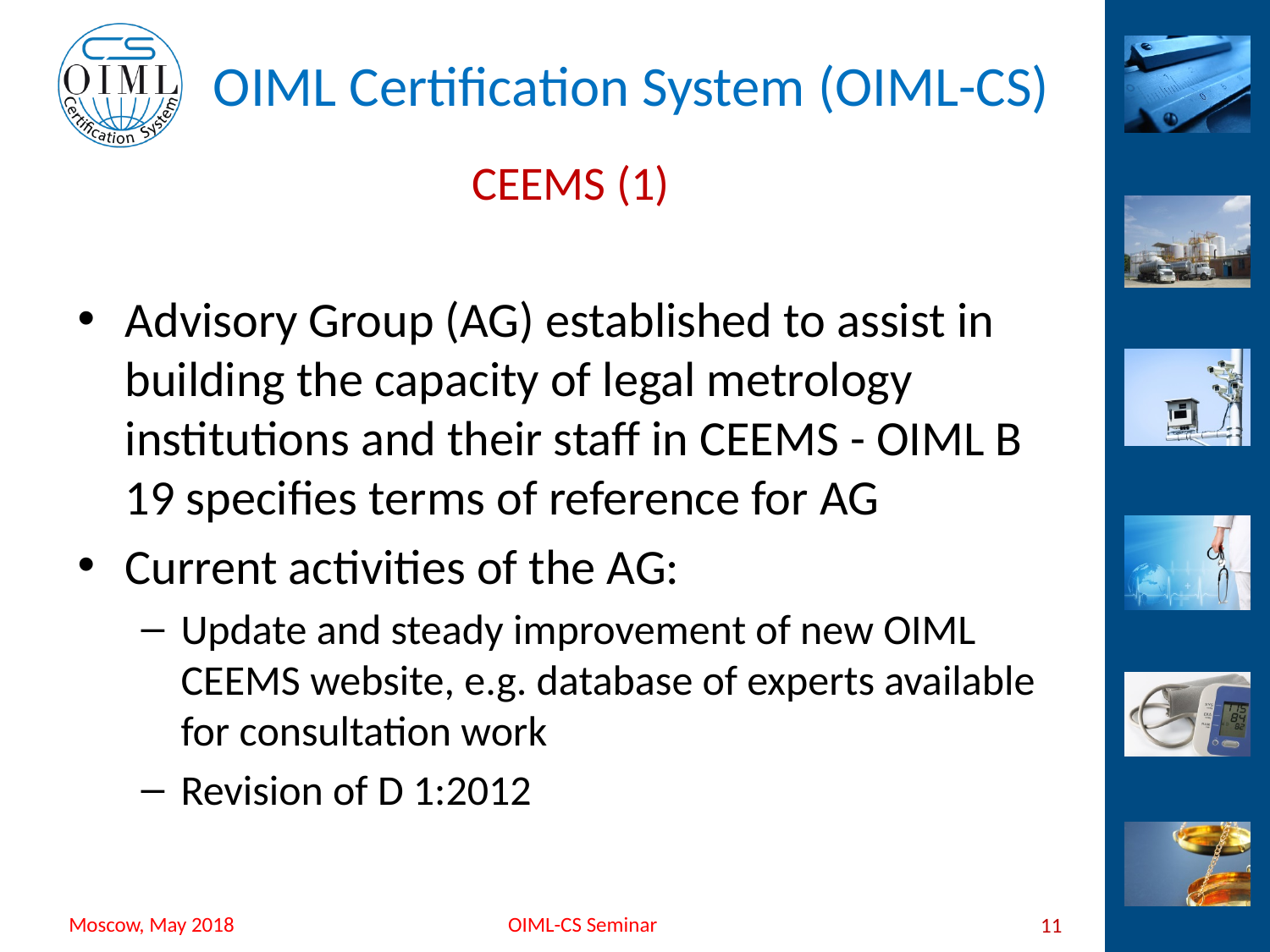

# CEEMS (1)
Advisory Group (AG) established to assist in building the capacity of legal metrology institutions and their staff in CEEMS - OIML B 19 specifies terms of reference for AG
Current activities of the AG:
Update and steady improvement of new OIML CEEMS website, e.g. database of experts available for consultation work
Revision of D 1:2012
11